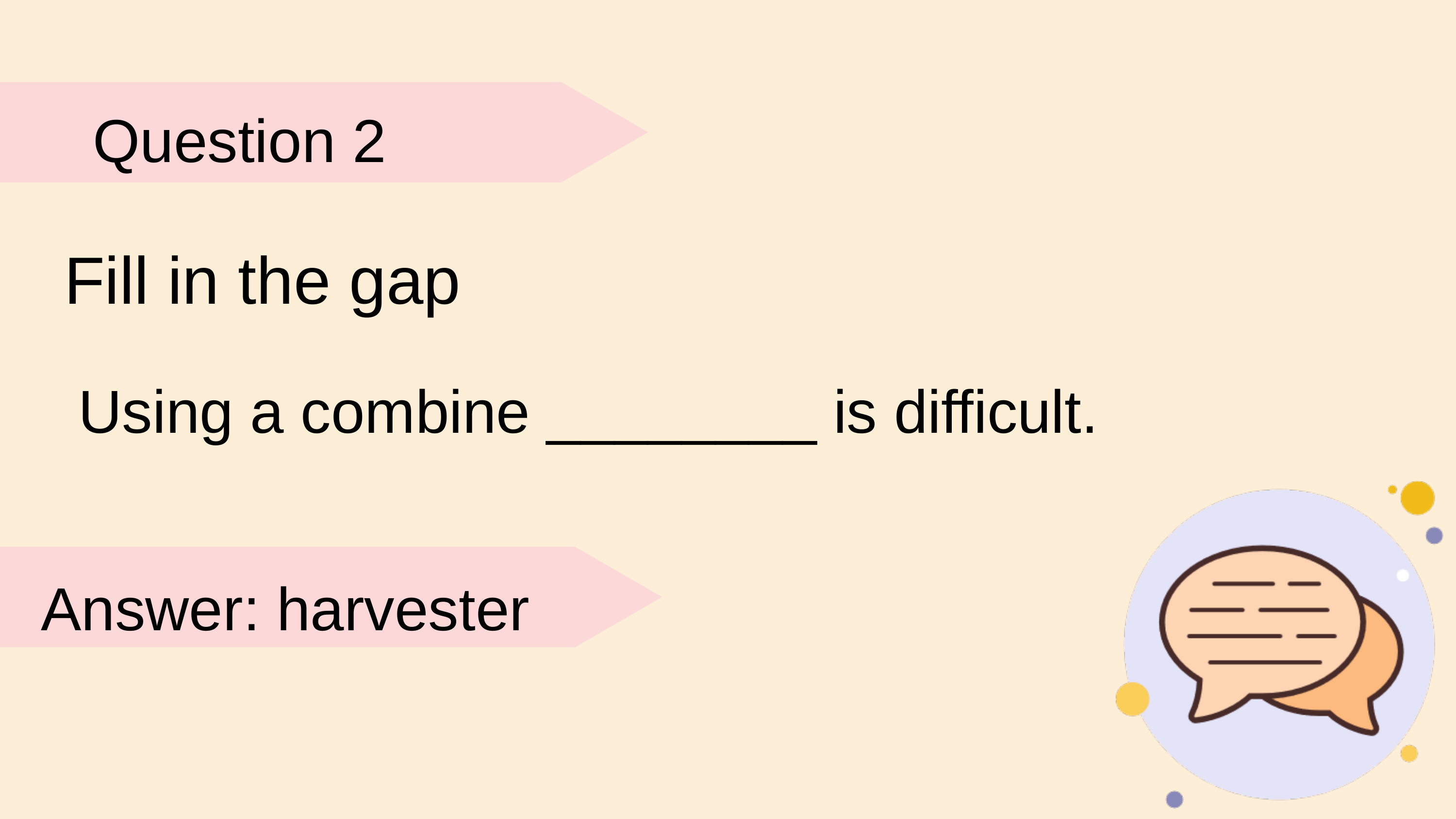

Question 2
Fill in the gap
Using a combine ________ is difficult.

Answer: harvester